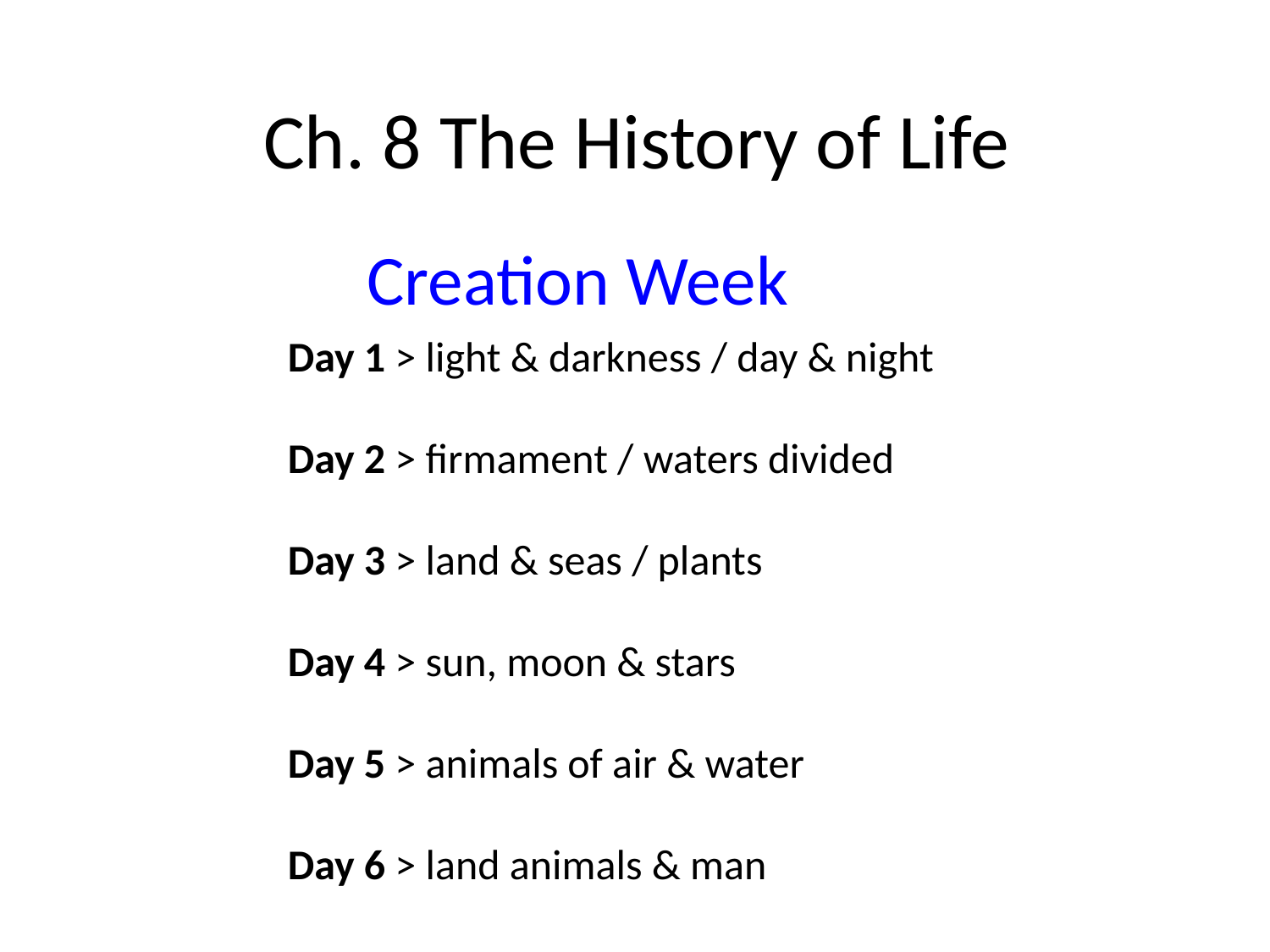

# Ch. 8 The History of Life
     Creation Week
Day 1 > light & darkness / day & night

Day 2 > firmament / waters divided

Day 3 > land & seas / plants

Day 4 > sun, moon & stars

Day 5 > animals of air & water

Day 6 > land animals & man